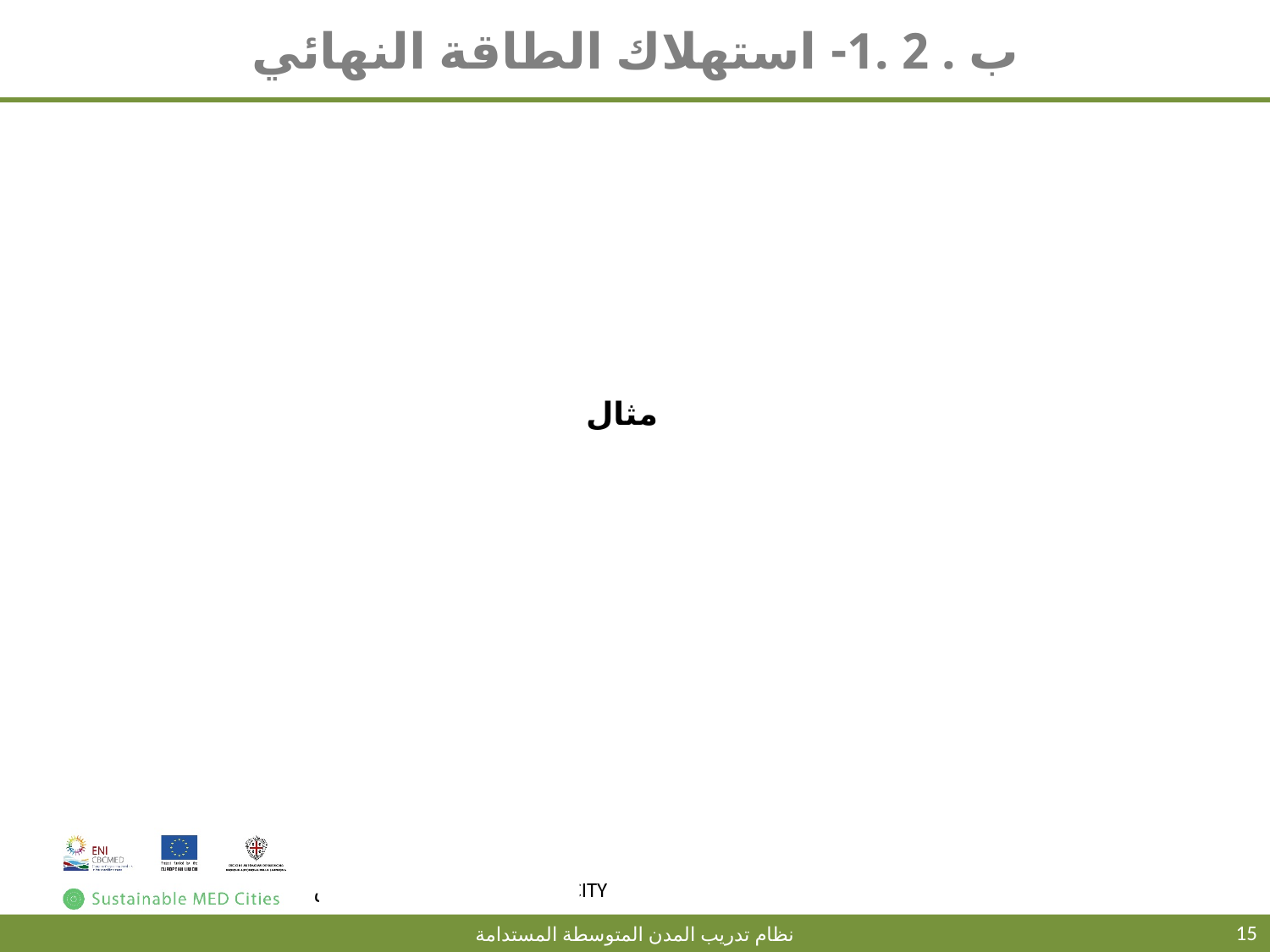

# ب . 2 .1- استهلاك الطاقة النهائي

مثال

15